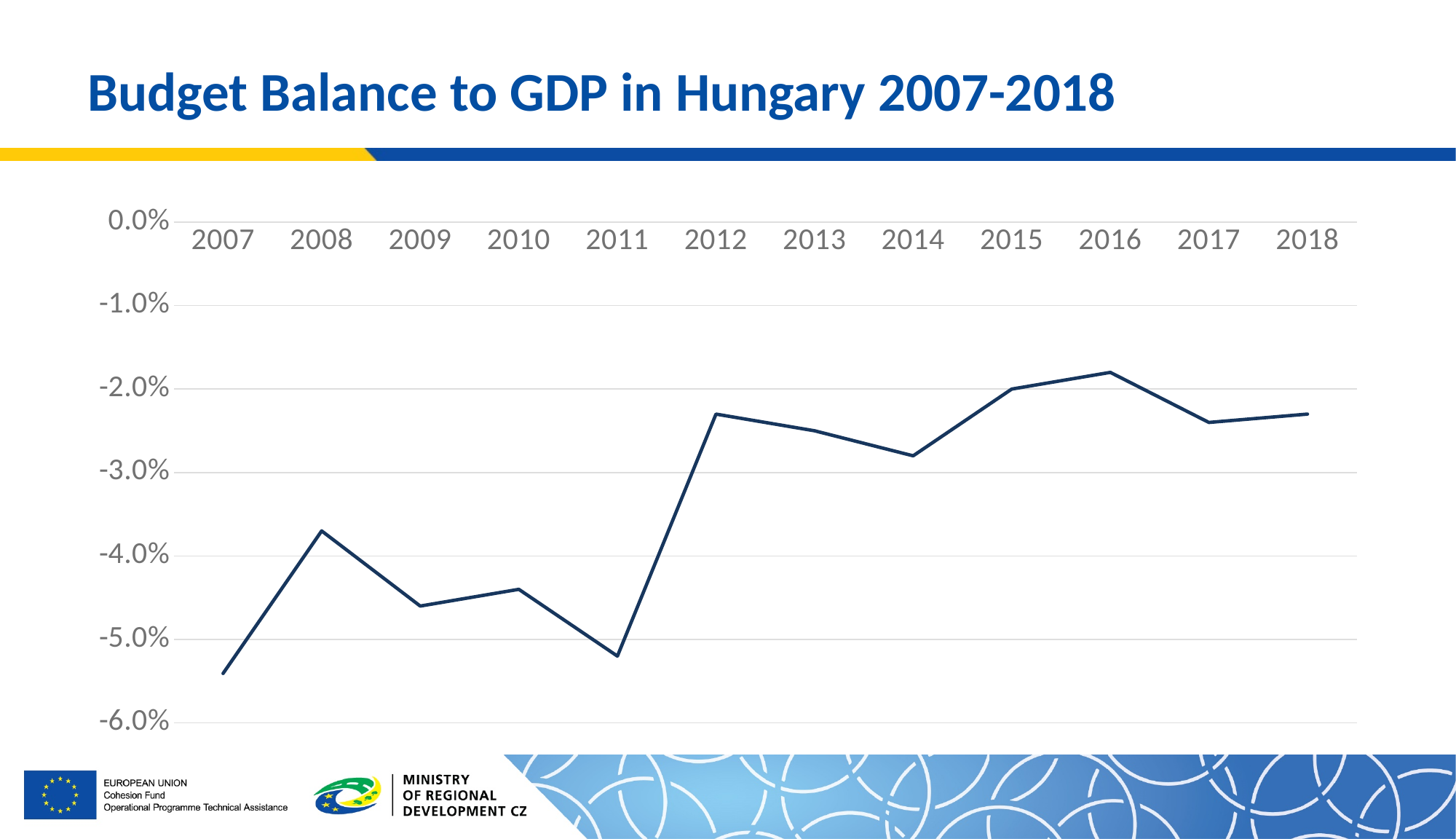

# Budget Balance to GDP in Hungary 2007-2018

### Chart

| Category | Budaget Balance to GDP |
|---|---|
| 2007 | -0.054077856993493115 |
| 2008 | -0.037 |
| 2009 | -0.046 |
| 2010 | -0.044 |
| 2011 | -0.052 |
| 2012 | -0.023 |
| 2013 | -0.025 |
| 2014 | -0.028 |
| 2015 | -0.02 |
| 2016 | -0.018 |
| 2017 | -0.024 |
| 2018 | -0.023 |